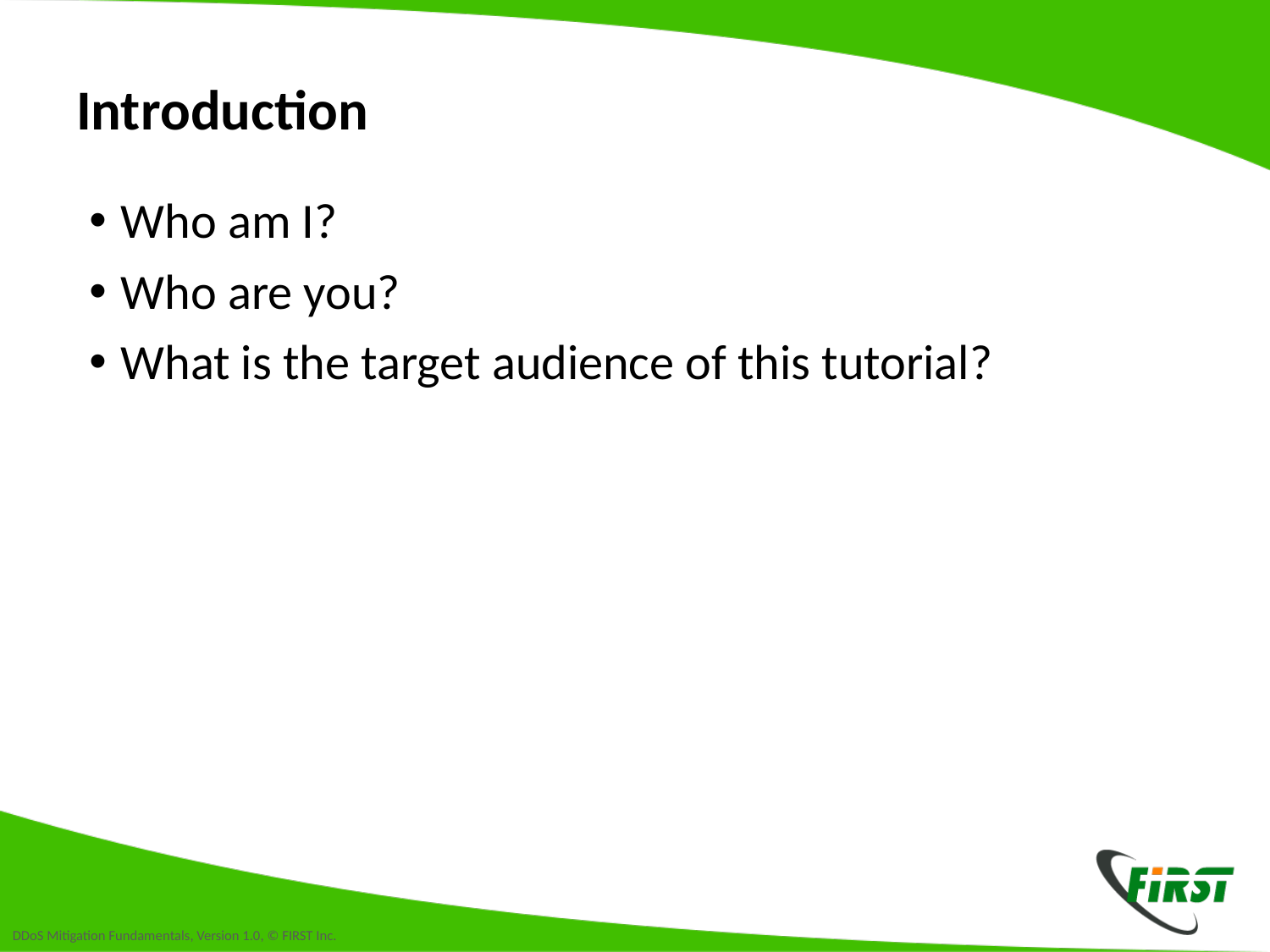

# Introduction
Who am I?
Who are you?
What is the target audience of this tutorial?